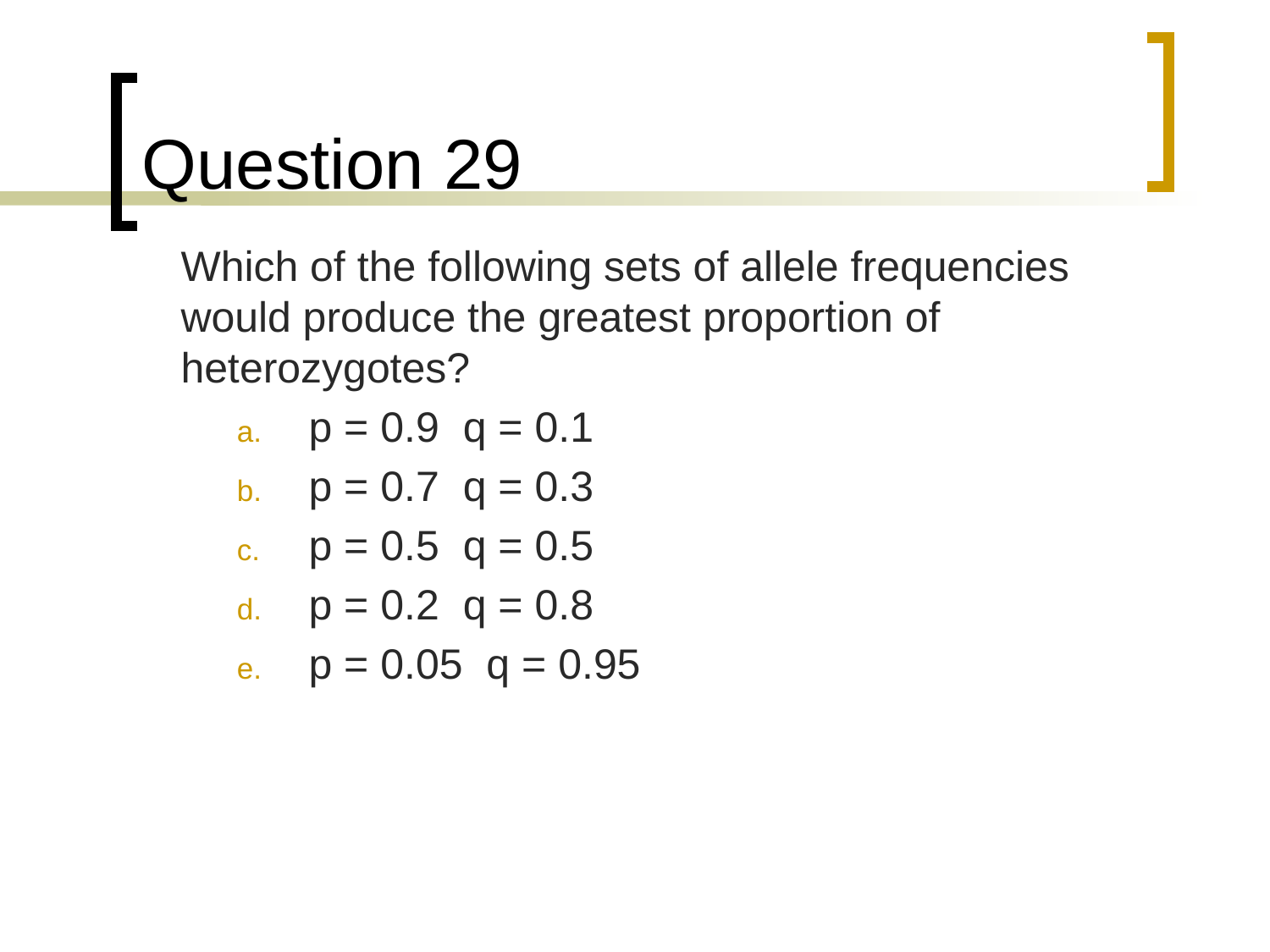

# Question 29
	Which of the following sets of allele frequencies would produce the greatest proportion of heterozygotes?
p = 0.9  q = 0.1
p = 0.7  q = 0.3
p = 0.5  q = 0.5
p = 0.2  q = 0.8
p = 0.05  q = 0.95